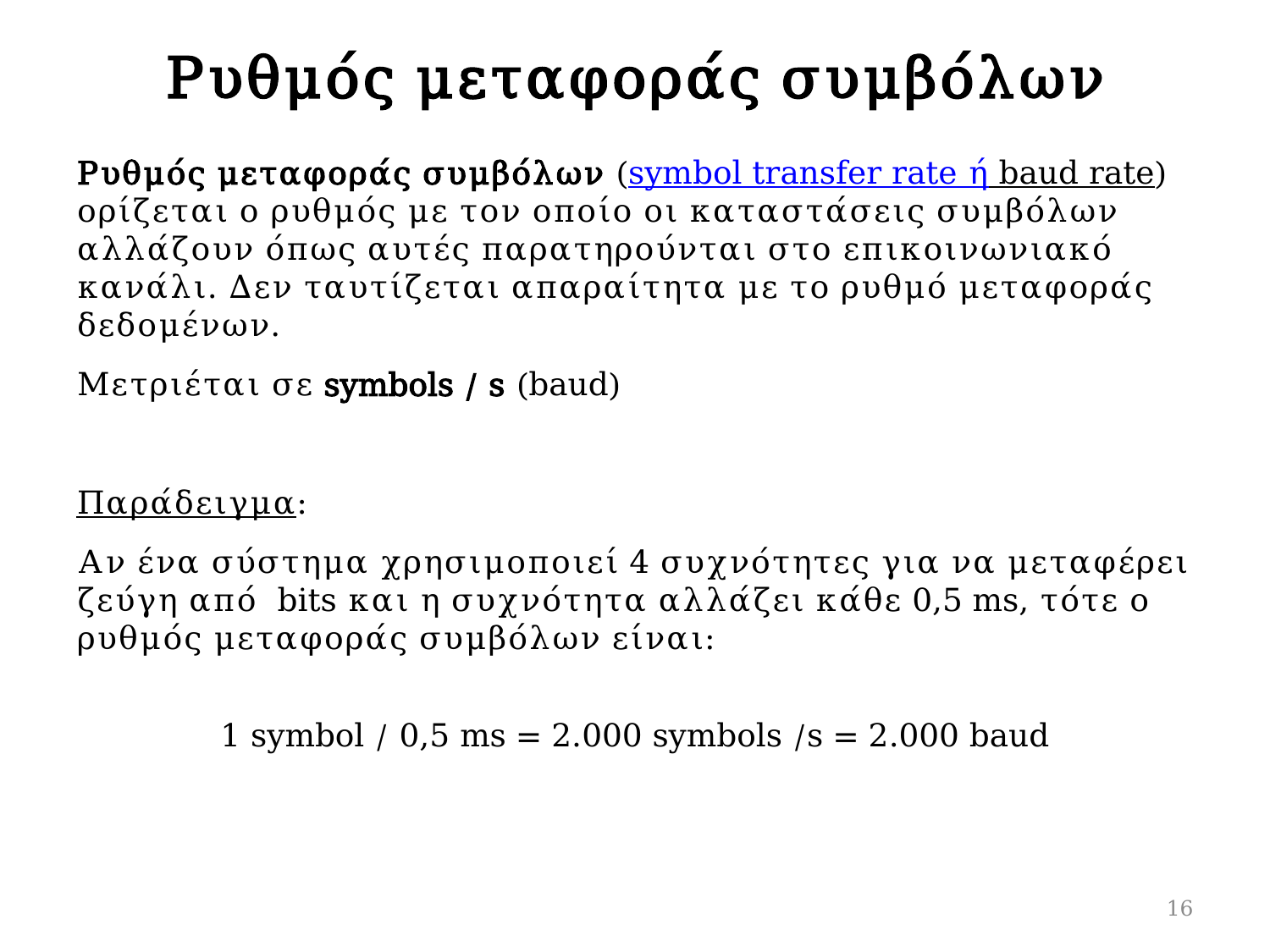

# Ρυθμός μεταφοράς συμβόλων
Ρυθμός μεταφοράς συμβόλων (symbol transfer rate ή baud rate) ορίζεται ο ρυθμός με τον οποίο οι καταστάσεις συμβόλων αλλάζουν όπως αυτές παρατηρούνται στο επικοινωνιακό κανάλι. Δεν ταυτίζεται απαραίτητα με το ρυθμό μεταφοράς δεδομένων.
Μετριέται σε symbols / s (baud)

Παράδειγμα:
Αν ένα σύστημα χρησιμοποιεί 4 συχνότητες για να μεταφέρει ζεύγη από  bits και η συχνότητα αλλάζει κάθε 0,5 ms, τότε ο ρυθμός μεταφοράς συμβόλων είναι:
1 symbol / 0,5 ms = 2.000 symbols /s = 2.000 baud
16